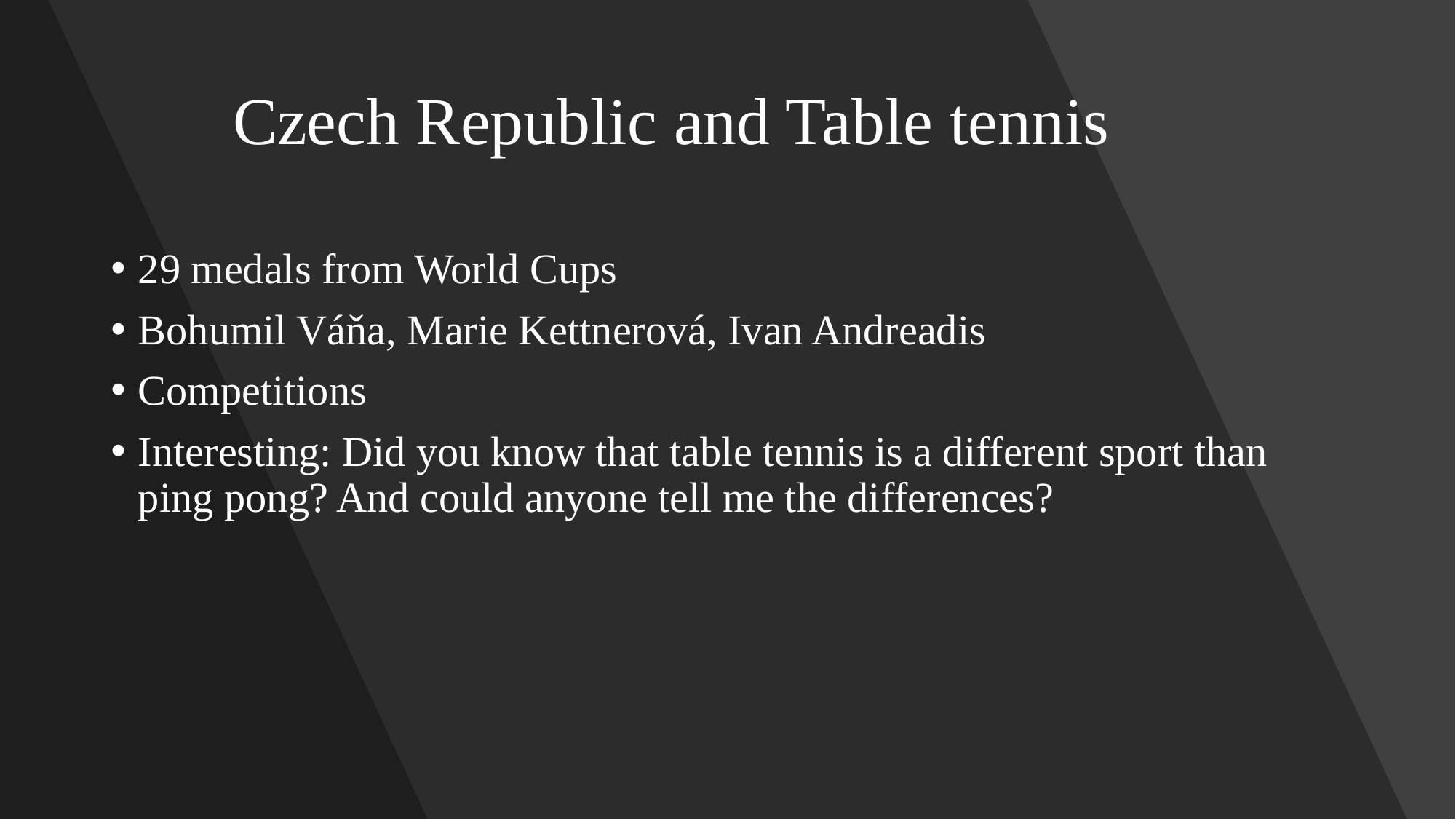

# Czech Republic and Table tennis
29 medals from World Cups
Bohumil Váňa, Marie Kettnerová, Ivan Andreadis
Competitions
Interesting: Did you know that table tennis is a different sport than ping pong? And could anyone tell me the differences?